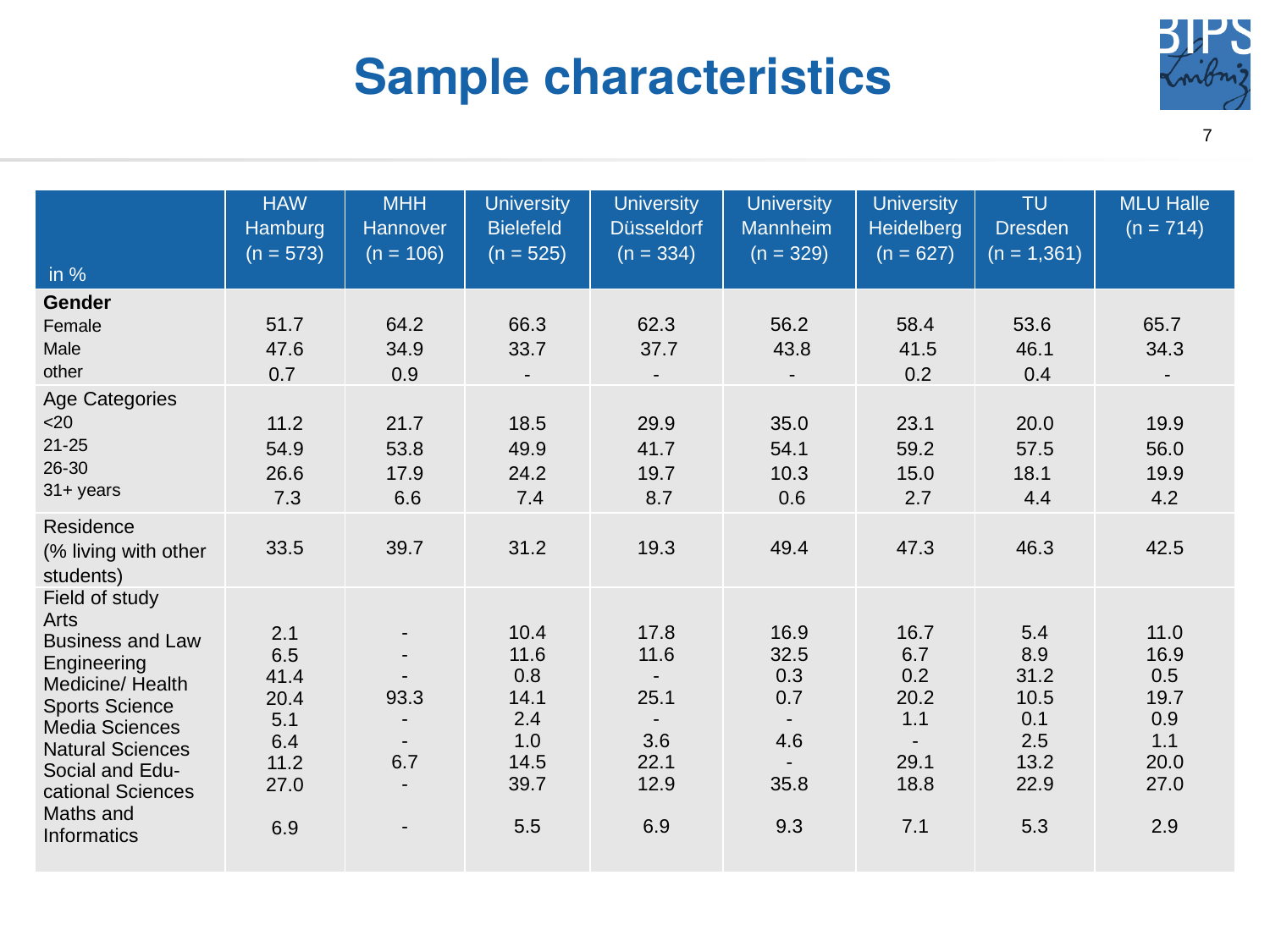

# Sample characteristics

| in % | HAW Hamburg (n = 573) | MHH Hannover (n = 106) | University Bielefeld (n = 525) | University Düsseldorf (n = 334) | University Mannheim (n = 329) | University Heidelberg (n = 627) | TU Dresden (n = 1,361) | MLU Halle (n = 714) |
| --- | --- | --- | --- | --- | --- | --- | --- | --- |
| Gender Female Male other | 51.7 47.6 0.7 | 64.2 34.9 0.9 | 66.3 33.7 - | 62.3 37.7 - | 56.2 43.8 - | 58.4 41.5 0.2 | 53.6 46.1 0.4 | 65.7 34.3 - |
| Age Categories <20 21-25 26-30 31+ years | 11.2 54.9 26.6 7.3 | 21.7 53.8 17.9 6.6 | 18.5 49.9 24.2 7.4 | 29.9 41.7 19.7 8.7 | 35.0 54.1 10.3 0.6 | 23.1 59.2 15.0 2.7 | 20.0 57.5 18.1 4.4 | 19.9 56.0 19.9 4.2 |
| Residence (% living with other students) | 33.5 | 39.7 | 31.2 | 19.3 | 49.4 | 47.3 | 46.3 | 42.5 |
| Field of study Arts Business and Law Engineering Medicine/ Health Sports Science Media Sciences Natural Sciences Social and Edu-cational Sciences Maths and Informatics | 2.1 6.5 41.4 20.4 5.1 6.4 11.2 27.0 6.9 | - - - 93.3 - - 6.7 - - | 10.4 11.6 0.8 14.1 2.4 1.0 14.5 39.7 5.5 | 17.8 11.6 - 25.1 - 3.6 22.1 12.9 6.9 | 16.9 32.5 0.3 0.7 - 4.6 - 35.8 9.3 | 16.7 6.7 0.2 20.2 1.1 - 29.1 18.8 7.1 | 5.4 8.9 31.2 10.5 0.1 2.5 13.2 22.9 5.3 | 11.0 16.9 0.5 19.7 0.9 1.1 20.0 27.0 2.9 |